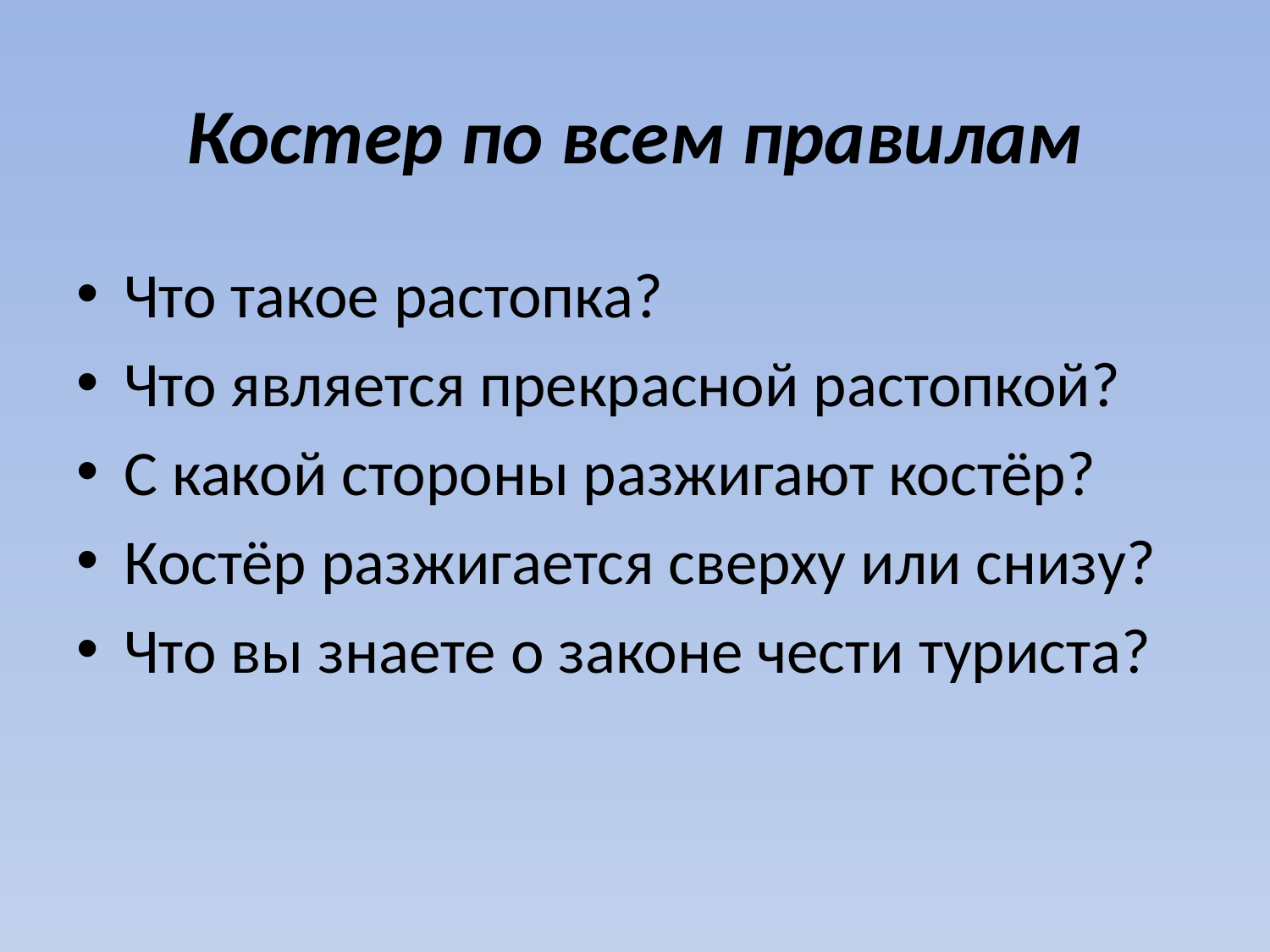

# Костер по всем правилам
Что такое растопка?
Что является прекрасной растопкой?
С какой стороны разжигают костёр?
Костёр разжигается сверху или снизу?
Что вы знаете о законе чести туриста?